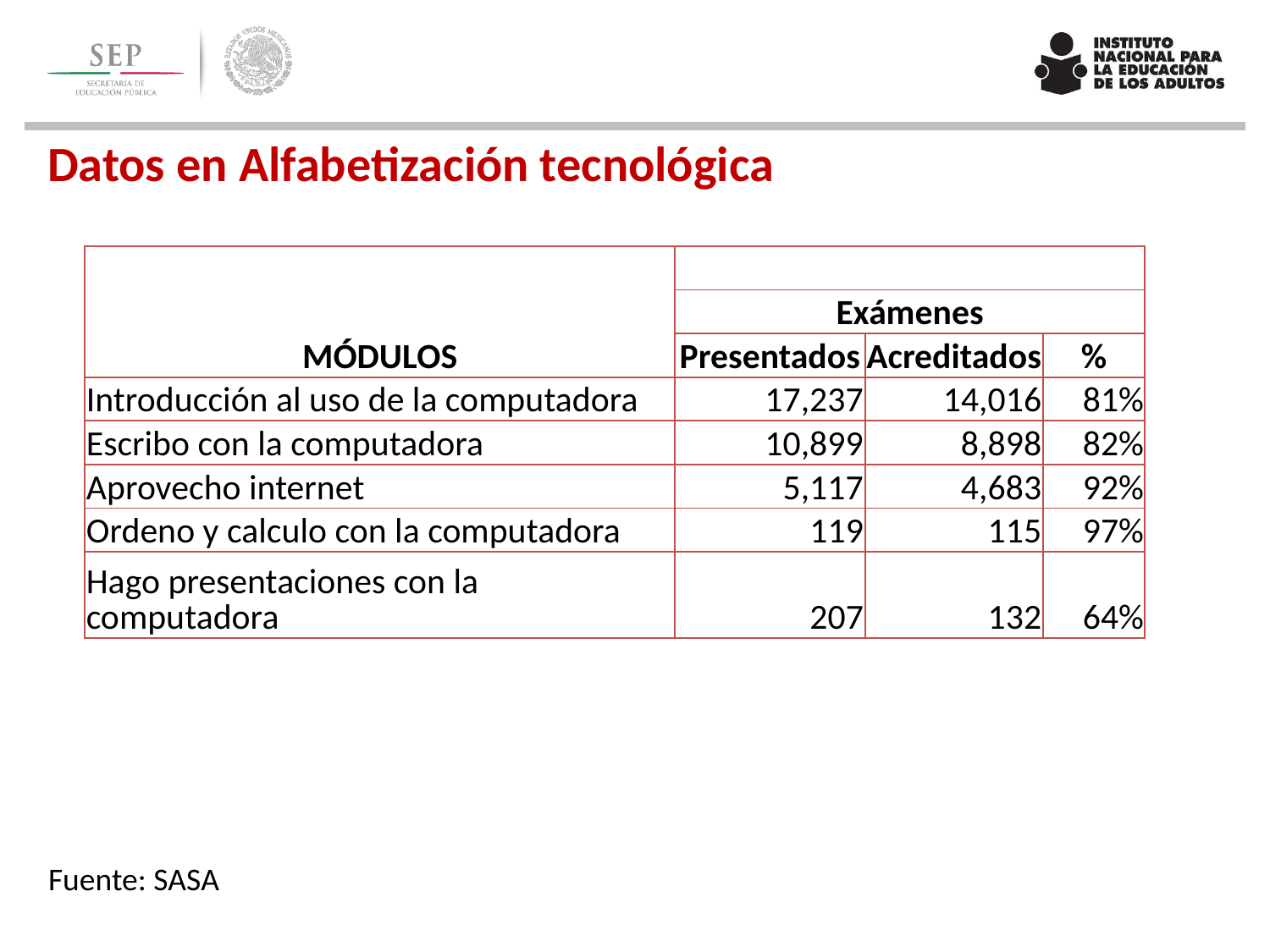

Datos en Alfabetización tecnológica
| MÓDULOS |  |  |  |
| --- | --- | --- | --- |
|  | Exámenes |  |  |
|  | Presentados | Acreditados | % |
| Introducción al uso de la computadora | 17,237 | 14,016 | 81% |
| Escribo con la computadora | 10,899 | 8,898 | 82% |
| Aprovecho internet | 5,117 | 4,683 | 92% |
| Ordeno y calculo con la computadora | 119 | 115 | 97% |
| Hago presentaciones con la computadora | 207 | 132 | 64% |
Fuente: SASA